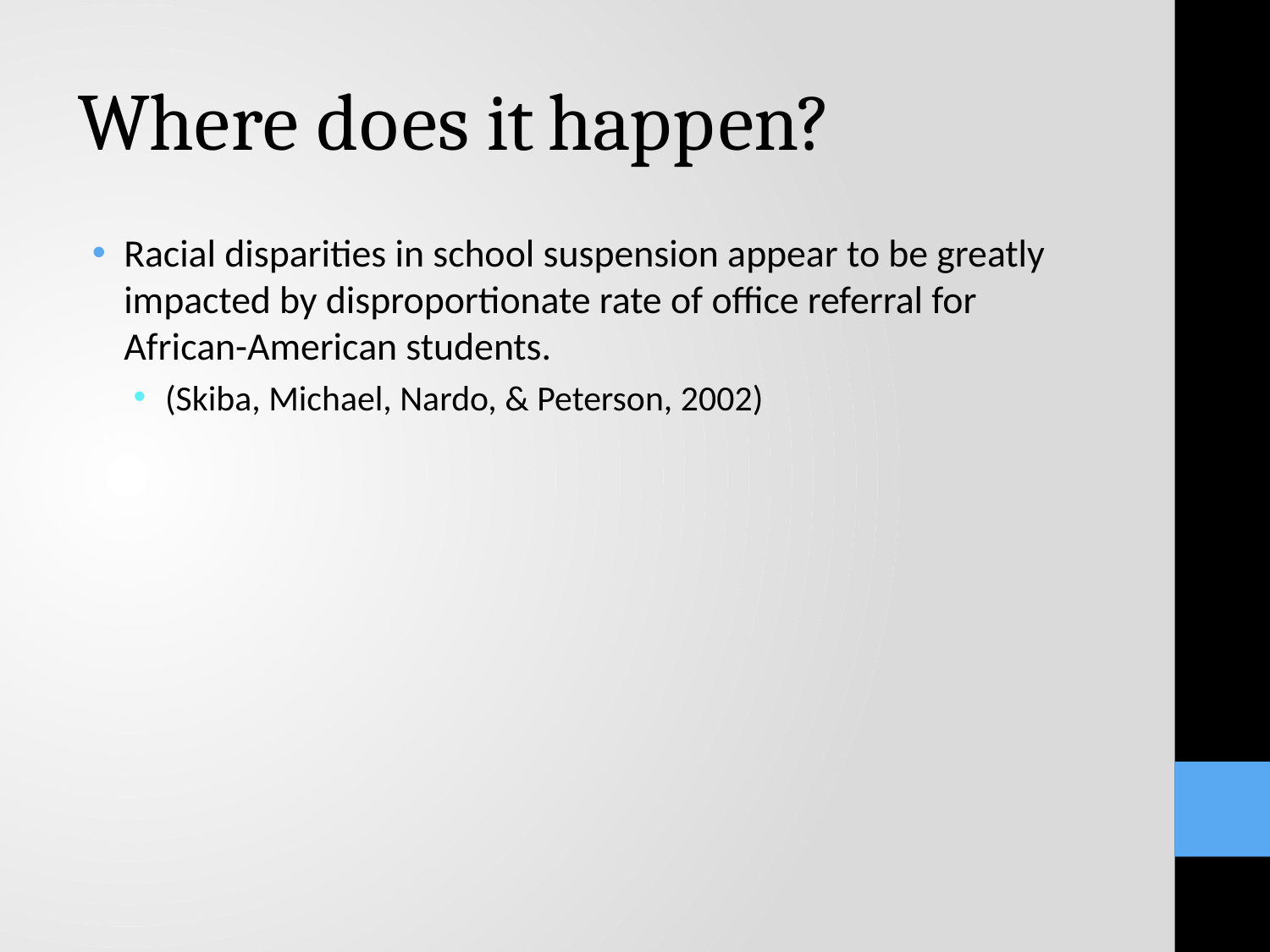

# Where does it happen?
Racial disparities in school suspension appear to be greatly impacted by disproportionate rate of office referral for African-American students.
(Skiba, Michael, Nardo, & Peterson, 2002)